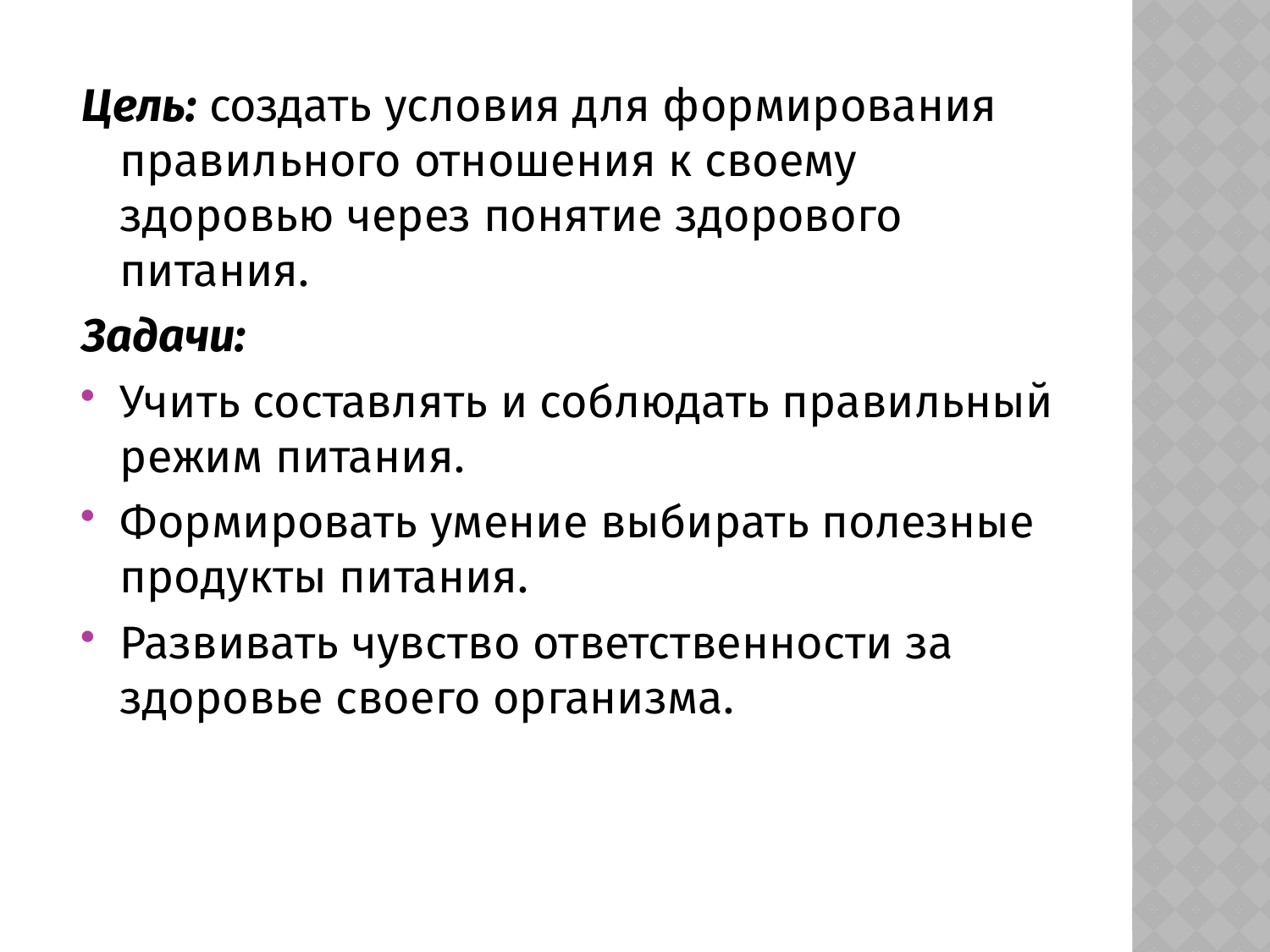

Цель: создать условия для формирования правильного отношения к своему здоровью через понятие здорового питания.
Задачи:
Учить составлять и соблюдать правильный режим питания.
Формировать умение выбирать полезные продукты питания.
Развивать чувство ответственности за здоровье своего организма.